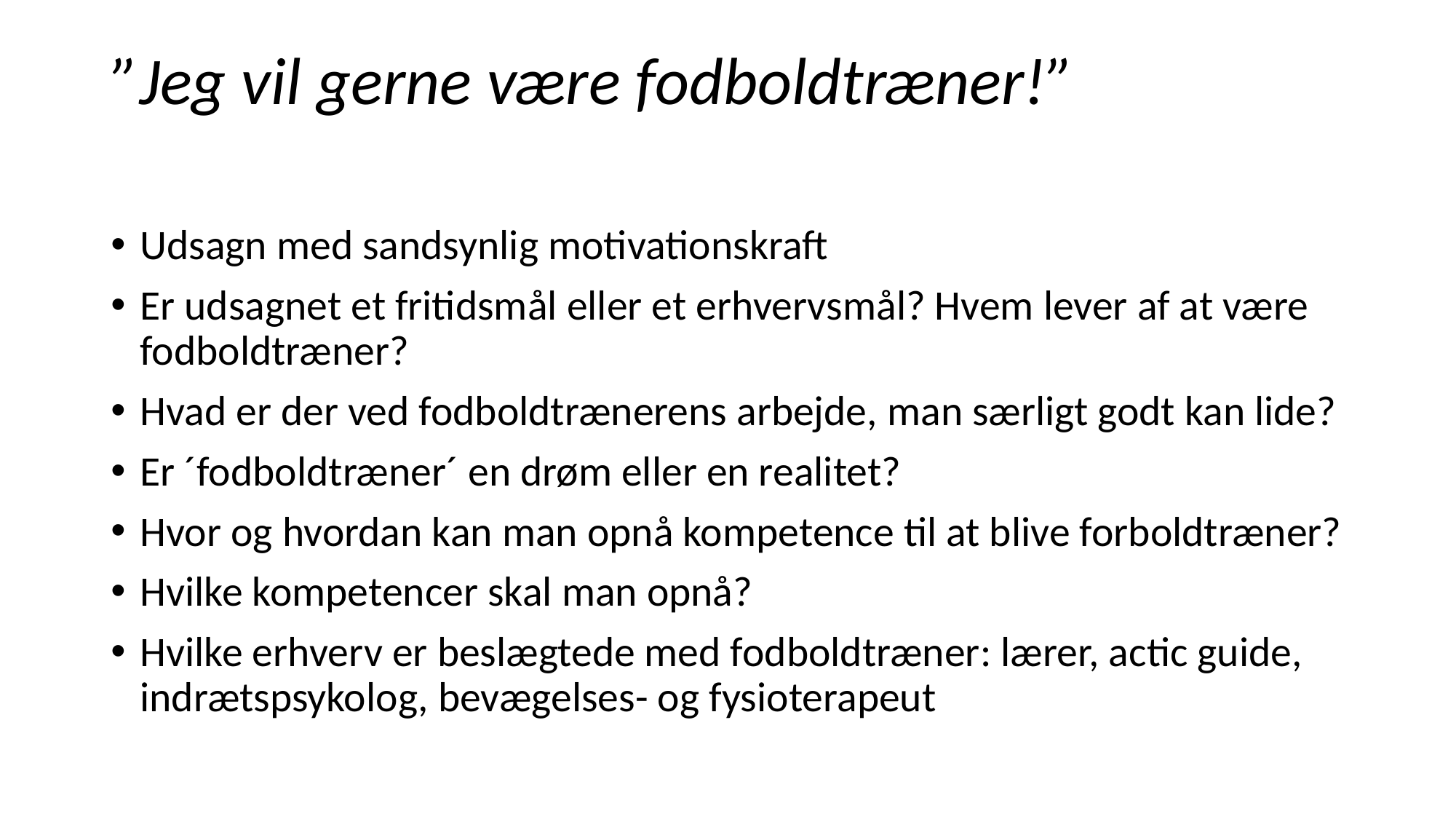

# ”Jeg vil gerne være fodboldtræner!”
Udsagn med sandsynlig motivationskraft
Er udsagnet et fritidsmål eller et erhvervsmål? Hvem lever af at være fodboldtræner?
Hvad er der ved fodboldtrænerens arbejde, man særligt godt kan lide?
Er ´fodboldtræner´ en drøm eller en realitet?
Hvor og hvordan kan man opnå kompetence til at blive forboldtræner?
Hvilke kompetencer skal man opnå?
Hvilke erhverv er beslægtede med fodboldtræner: lærer, actic guide, indrætspsykolog, bevægelses- og fysioterapeut